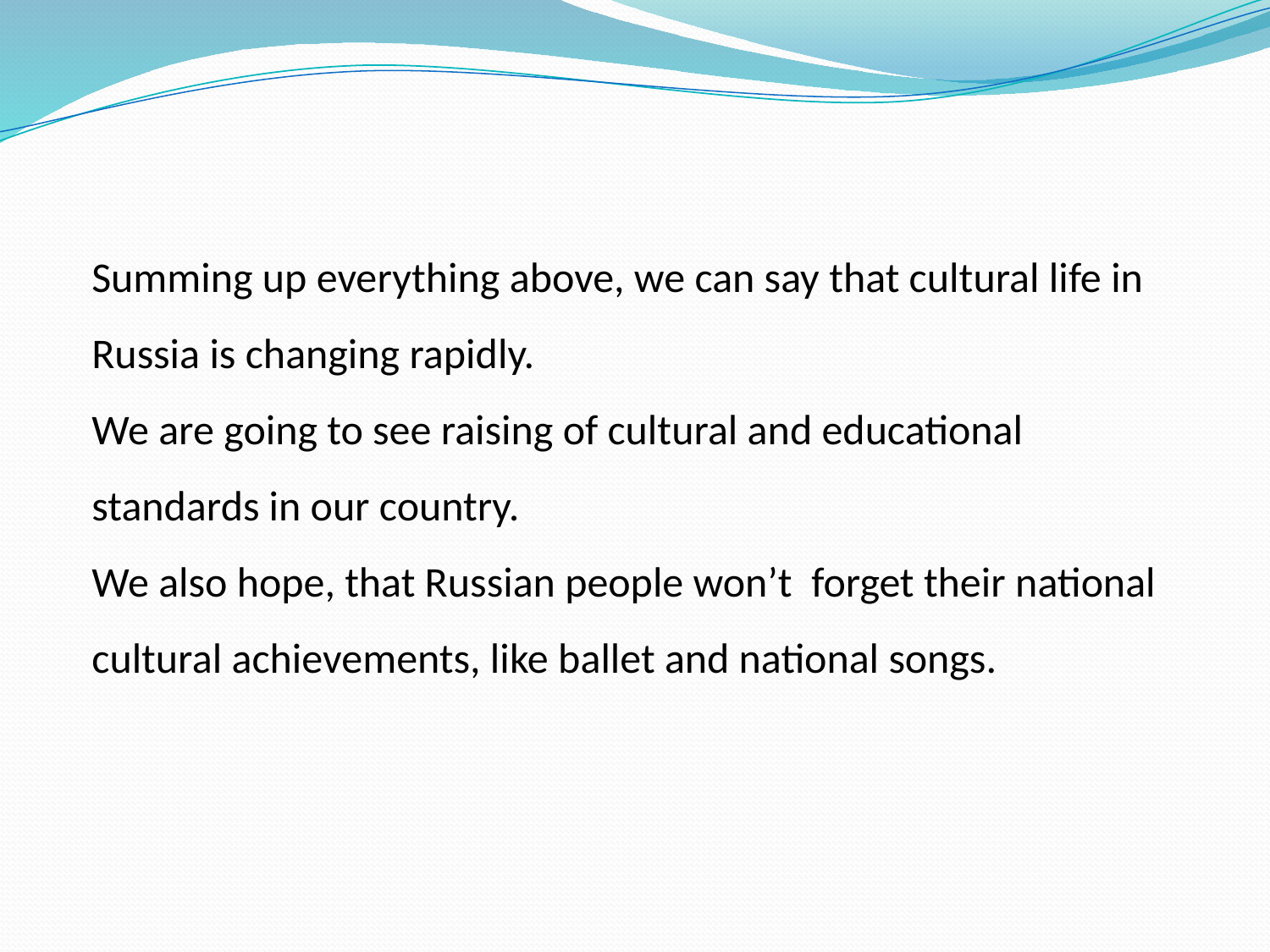

Summing up everything above, we can say that cultural life in Russia is changing rapidly.
We are going to see raising of cultural and educational standards in our country.
We also hope, that Russian people won’t  forget their national cultural achievements, like ballet and national songs.